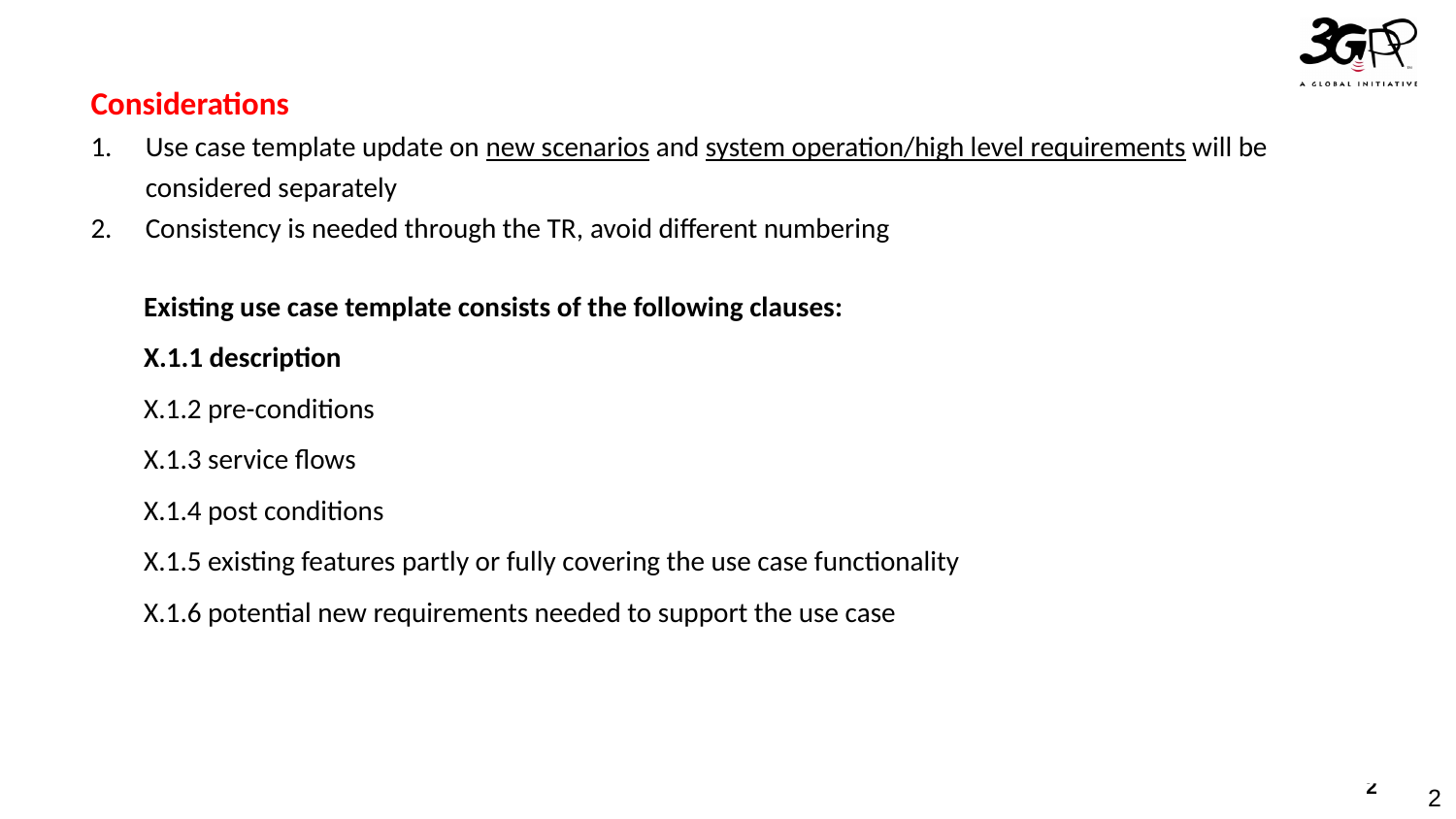

Considerations
Use case template update on new scenarios and system operation/high level requirements will be considered separately
Consistency is needed through the TR, avoid different numbering
Existing use case template consists of the following clauses:X.1.1 description
X.1.2 pre-conditions
X.1.3 service flows
X.1.4 post conditions
X.1.5 existing features partly or fully covering the use case functionality
X.1.6 potential new requirements needed to support the use case